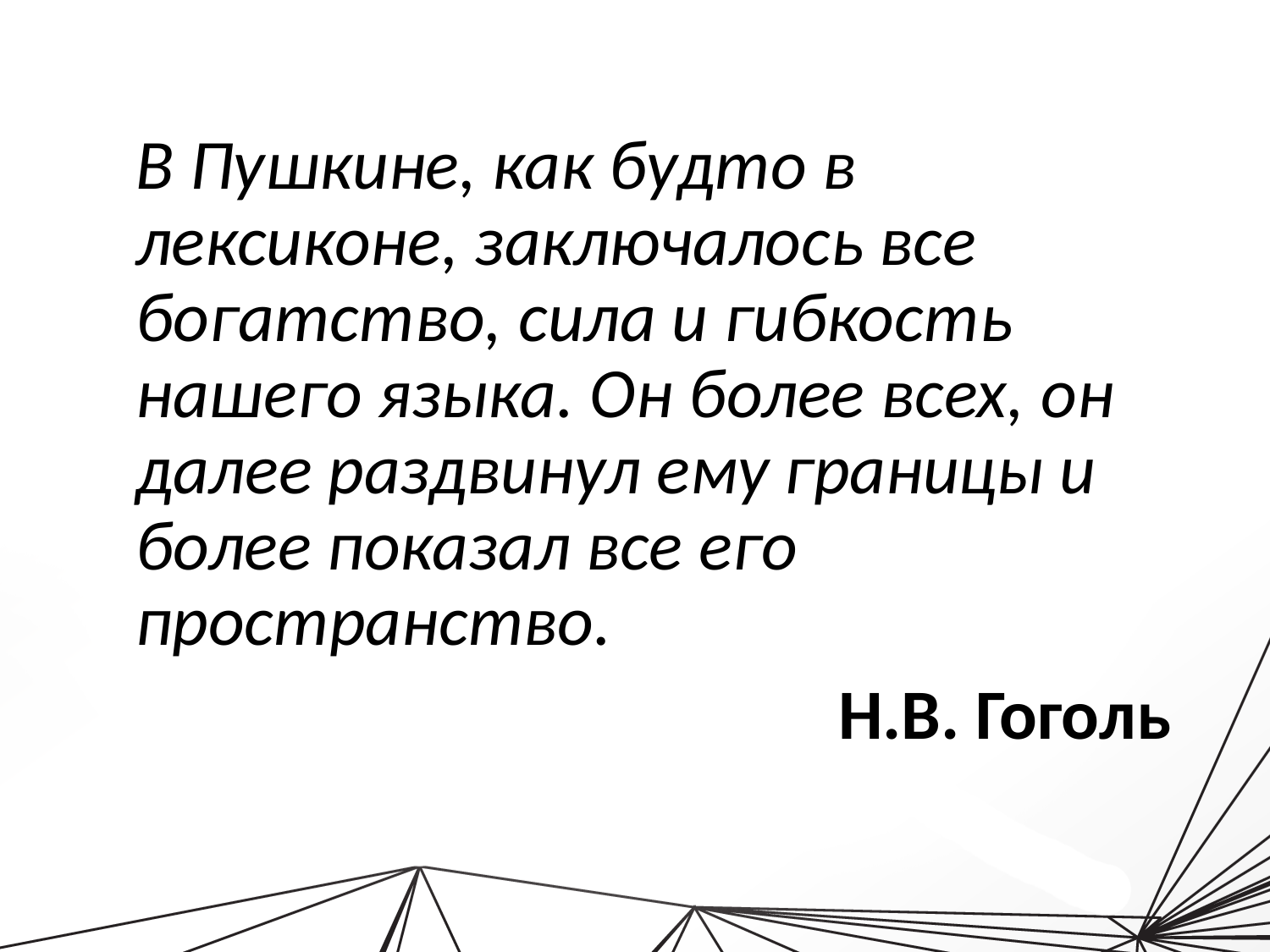

В Пушкине, как будто в лексиконе, заключалось все богатство, сила и гибкость нашего языка. Он более всех, он далее раздвинул ему границы и более показал все его пространство.
Н.В. Гоголь